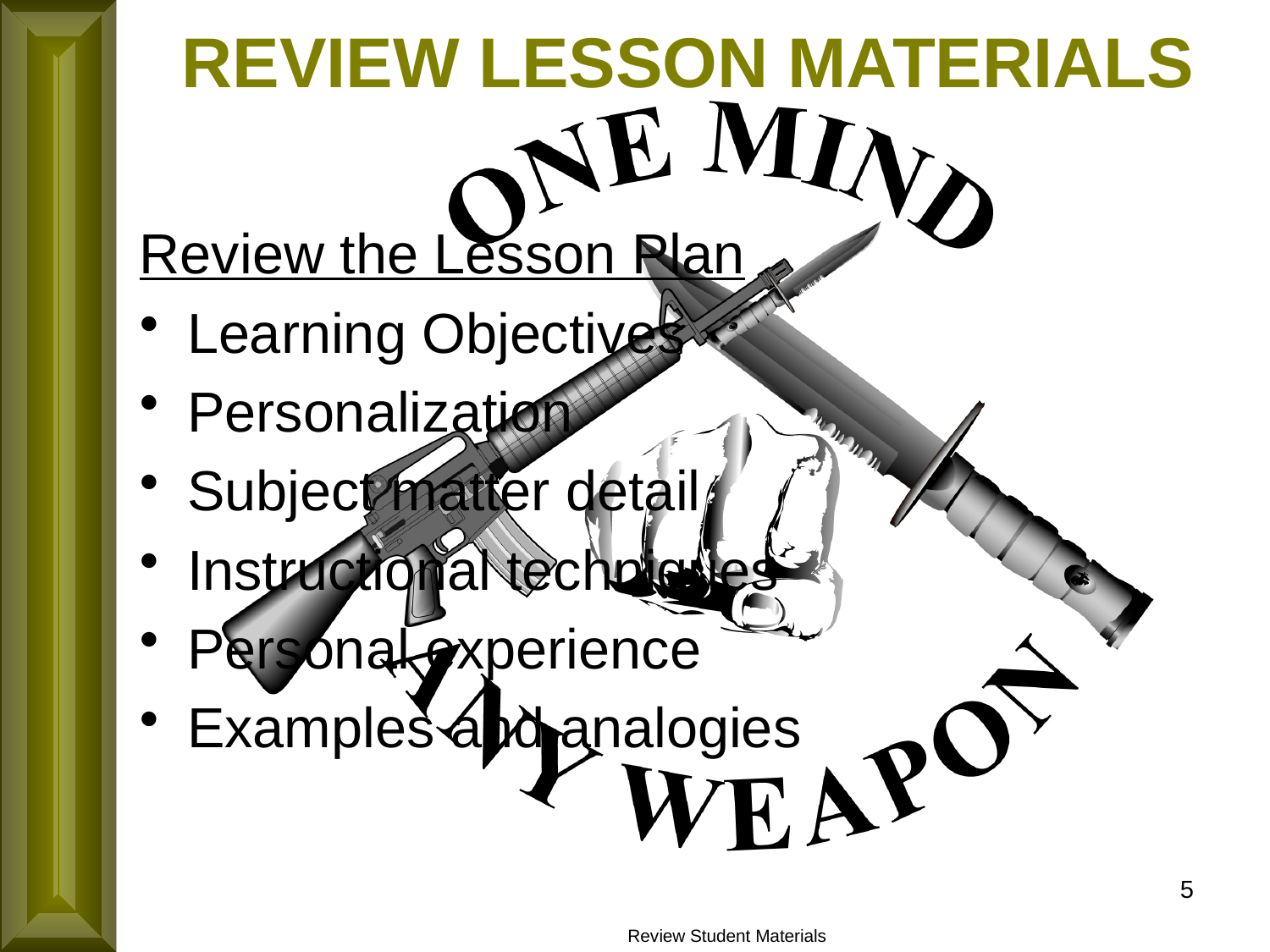

REVIEW LESSON MATERIALS
Review the Lesson Plan
Learning Objectives
Personalization
Subject matter detail
Instructional techniques
Personal experience
Examples and analogies
5
Review Student Materials